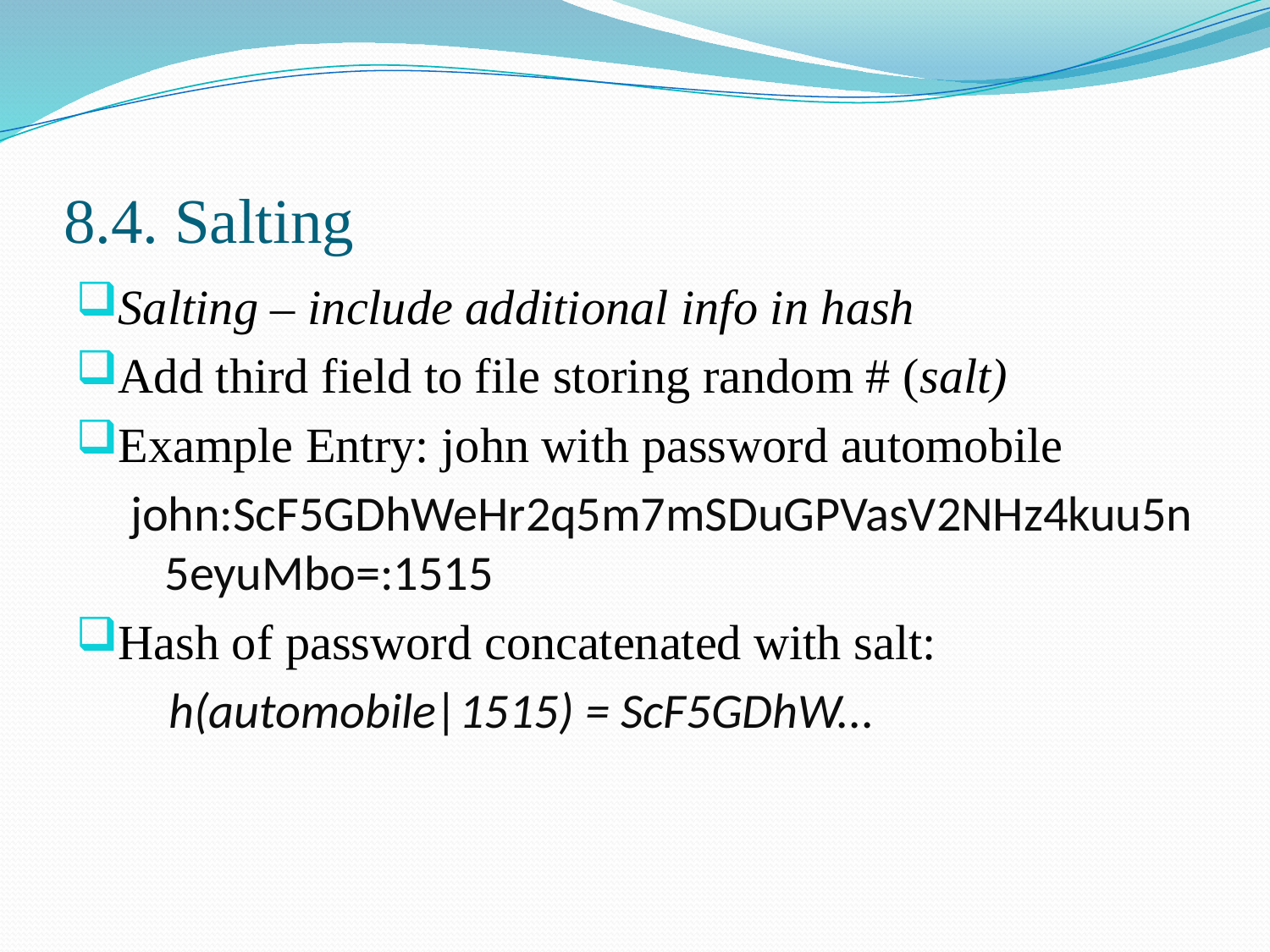

# 8.4. Salting
Salting – include additional info in hash
Add third field to file storing random # (salt)
Example Entry: john with password automobile
john:ScF5GDhWeHr2q5m7mSDuGPVasV2NHz4kuu5n5eyuMbo=:1515
Hash of password concatenated with salt:
h(automobile|1515) = ScF5GDhW...